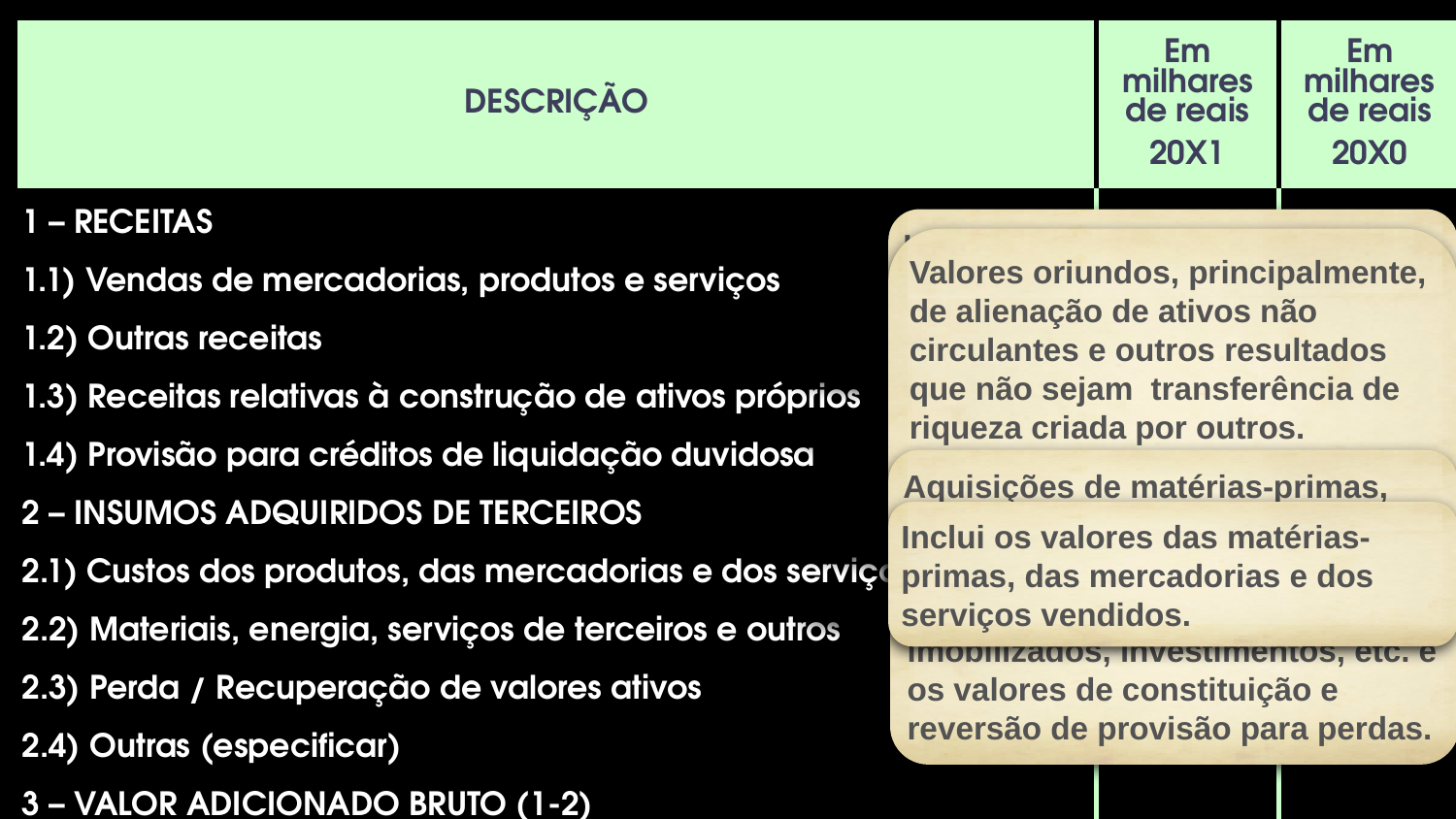

Modelo I
Demonstração do Valor Adicionado
EMPRESAS EM GERAL
| DESCRIÇÃO | Em milhares de reais 20X1 | Em milhares de reais 20X0 |
| --- | --- | --- |
| 1 – RECEITAS |  |  |
| 1.1) Vendas de mercadorias, produtos e serviços |  |  |
| 1.2) Outras receitas |  |  |
| 1.3) Receitas relativas à construção de ativos próprios |  |  |
| 1.4) Provisão para créditos de liquidação duvidosa |  |  |
| 2 – INSUMOS ADQUIRIDOS DE TERCEIROS |  |  |
| 2.1) Custos dos produtos, das mercadorias e dos serviços vendidos |  |  |
| 2.2) Materiais, energia, serviços de terceiros e outros |  |  |
| 2.3) Perda / Recuperação de valores ativos |  |  |
| 2.4) Outras (especificar) |  |  |
| 3 – VALOR ADICIONADO BRUTO (1-2) |  |  |
Inclui as receitas reconhecidas na contabilidade pelo regime de competência, inclusive os valores dos tributos incidentes.

Valores oriundos, principalmente, de alienação de ativos não circulantes e outros resultados que não sejam  transferência de riqueza criada por outros. Também inclui os tributos incidentes.
Diferentemente dos critérios contábeis, inclui valores que não transitam pela DRE.
As receitas serão ajustadas pelos valores relativos à constituição ou reversão desta provisão.
Aquisições de matérias-primas, mercadorias, materiais, energia, serviços, etc. que tenham ido para o resultado.
Inclui os valores das matérias-primas, das mercadorias e dos serviços vendidos.
Inclui valores dos ajustes a valor de mercado de estoques, imobilizados, investimentos, etc. e os valores de constituição e reversão de provisão para perdas.
Inclui valores das despesas originadas da utilização desses bens e serviços.
(*) O total do item 8 deve ser exatamente igual ao item 7.